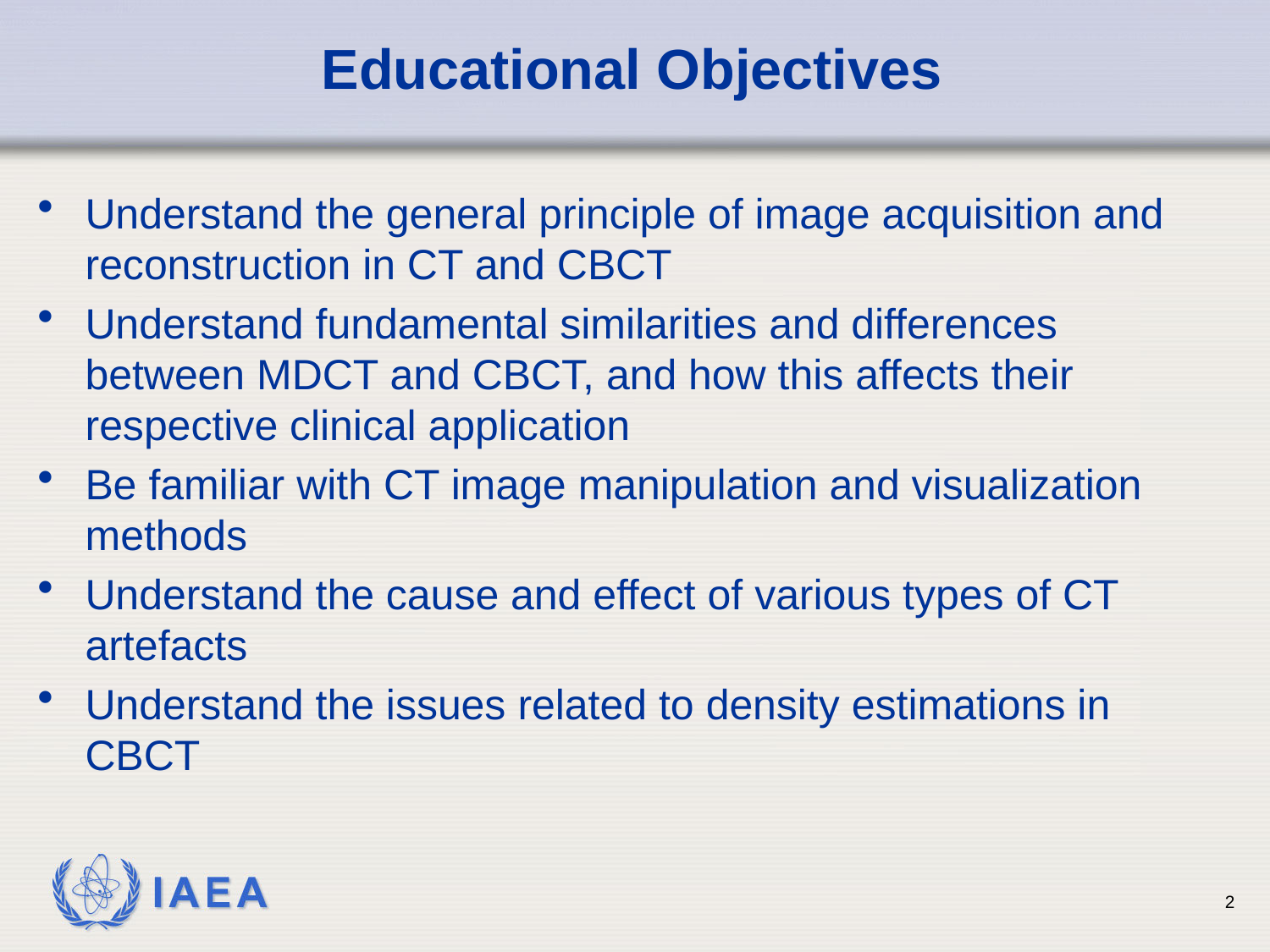

# Educational Objectives
Understand the general principle of image acquisition and reconstruction in CT and CBCT
Understand fundamental similarities and differences between MDCT and CBCT, and how this affects their respective clinical application
Be familiar with CT image manipulation and visualization methods
Understand the cause and effect of various types of CT artefacts
Understand the issues related to density estimations in CBCT

2